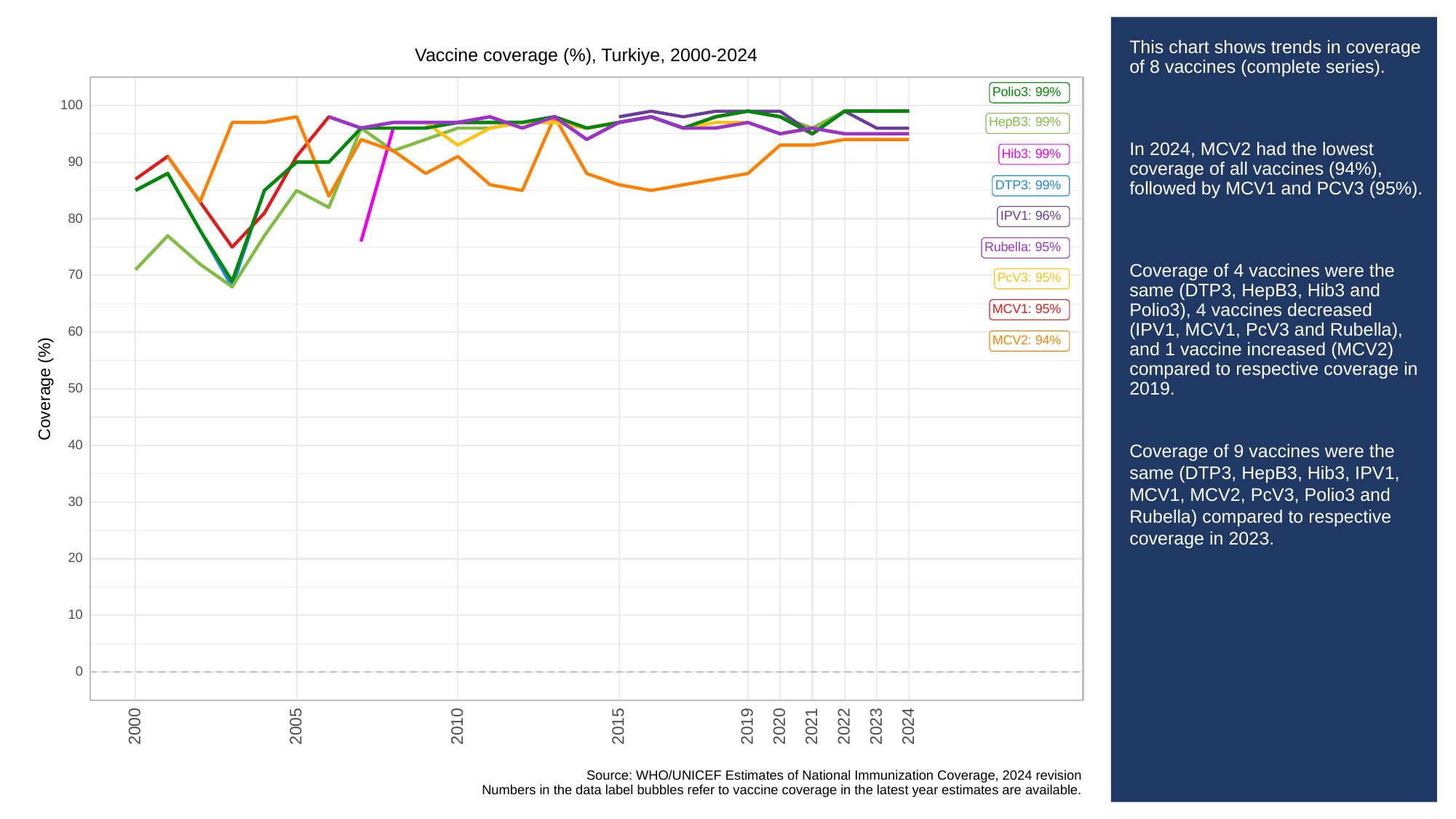

# This chart shows trends in coverage of 8 vaccines (complete series).

In 2024, MCV2 had the lowest coverage of all vaccines (94%), followed by MCV1 and PCV3 (95%).

Coverage of 4 vaccines were the same (DTP3, HepB3, Hib3 and Polio3), 4 vaccines decreased (IPV1, MCV1, PcV3 and Rubella), and 1 vaccine increased (MCV2) compared to respective coverage in 2019.

Coverage of 9 vaccines were the same (DTP3, HepB3, Hib3, IPV1, MCV1, MCV2, PcV3, Polio3 and Rubella) compared to respective coverage in 2023.

Vaccine coverage (%), Turkiye, 2000-2024

Polio3: 99%

100

HepB3: 99%

Hib3: 99%
90

DTP3: 99%

IPV1: 96%
80

Rubella: 95%

70
PcV3: 95%

MCV1: 95%
60

MCV2: 94%

Coverage (%)
50

40

30

20

10

0

2023
2000
2005
2010
2015
2019
2020
2021
2022
2024
Source: WHO/UNICEF Estimates of National Immunization Coverage, 2024 revision
Numbers in the data label bubbles refer to vaccine coverage in the latest year estimates are available.